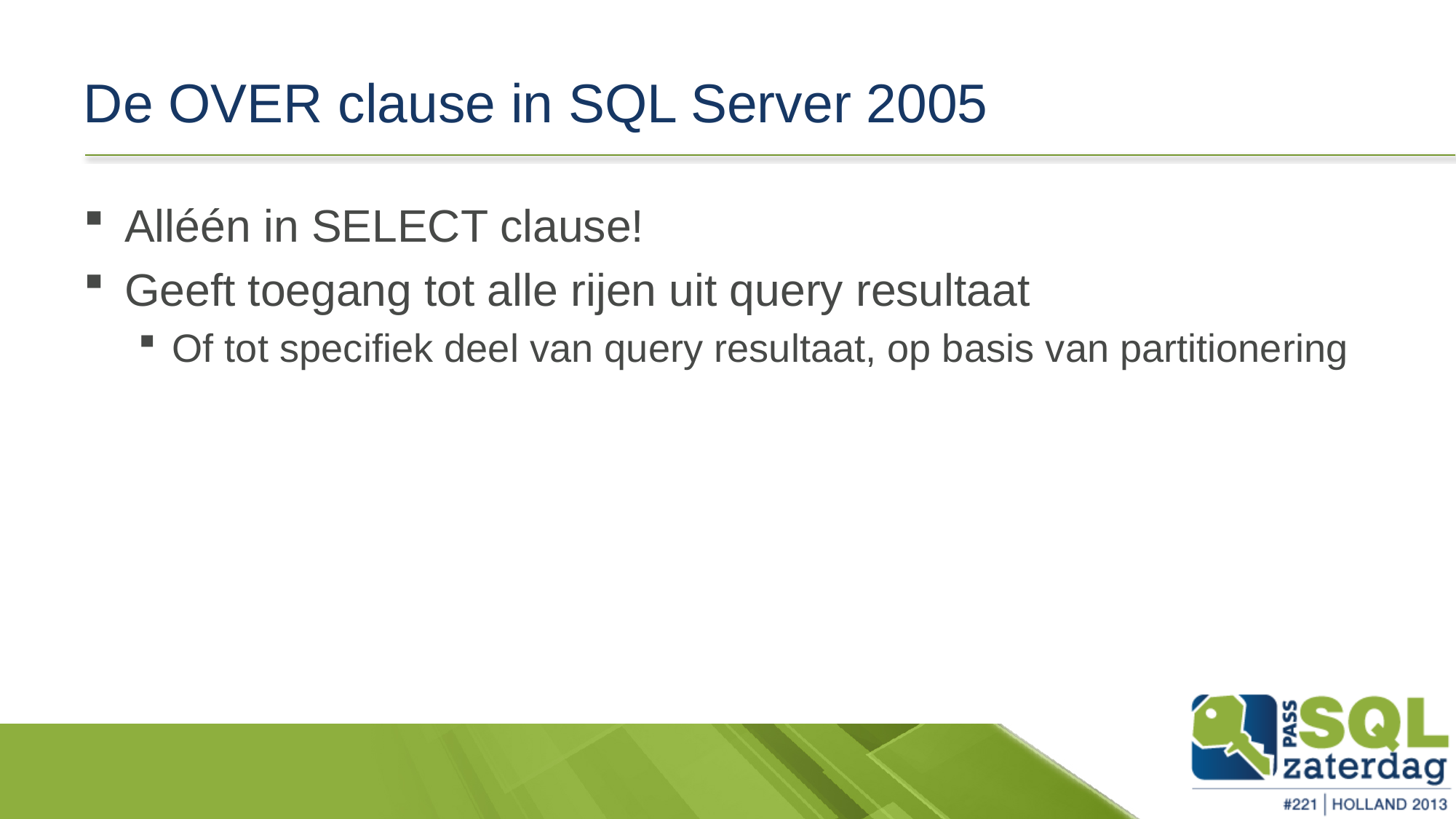

# De OVER clause in SQL Server 2005
Alléén in SELECT clause!
Geeft toegang tot alle rijen uit query resultaat
Of tot specifiek deel van query resultaat, op basis van partitionering